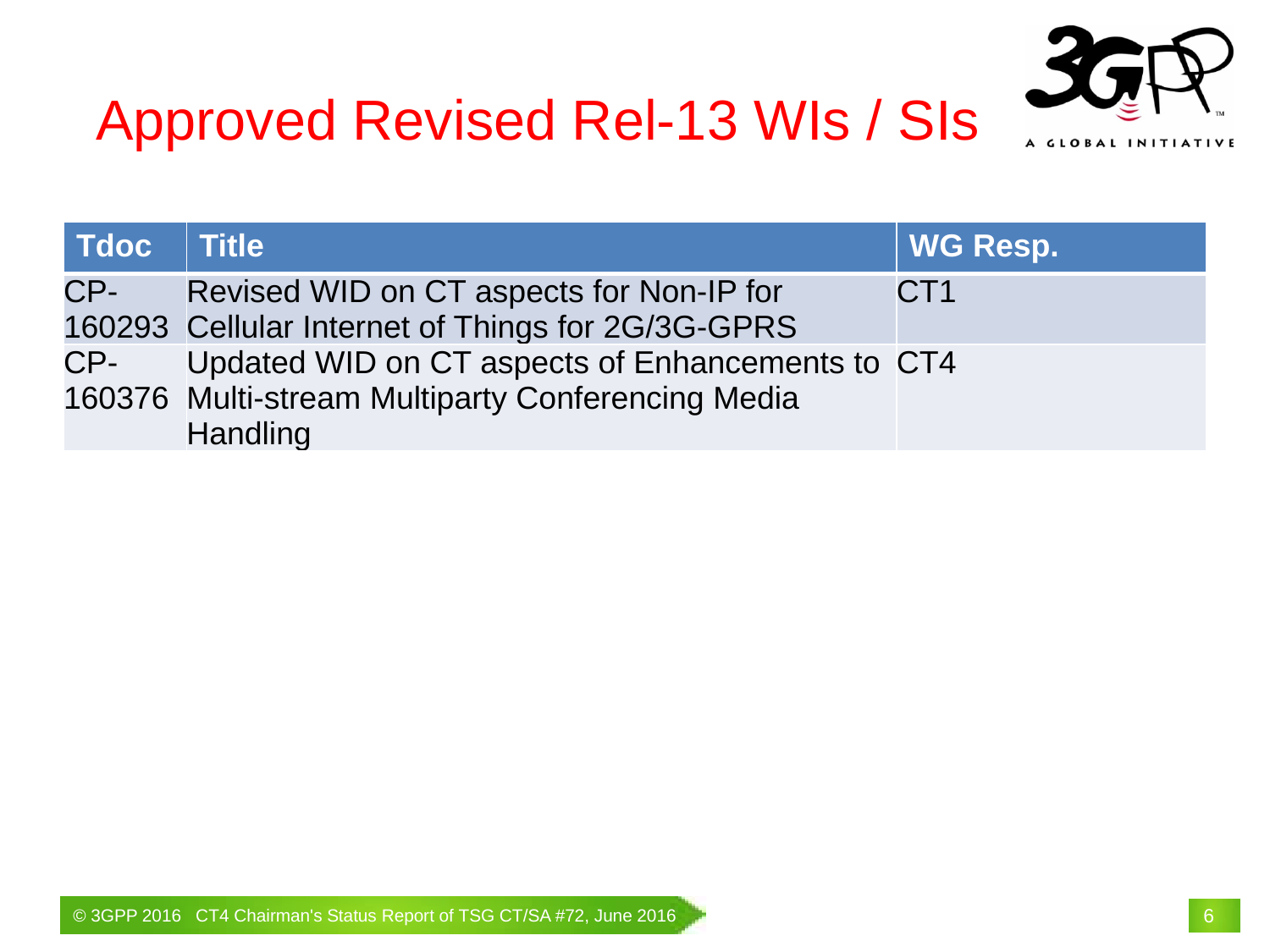

# Approved Revised Rel-13 WIs / SIs

| Tdoc | Title | WG Resp. |
| --- | --- | --- |
| CP-160293 | Revised WID on CT aspects for Non-IP for Cellular Internet of Things for 2G/3G-GPRS | CT1 |
| CP-160376 | Updated WID on CT aspects of Enhancements to Multi-stream Multiparty Conferencing Media Handling | CT4 |